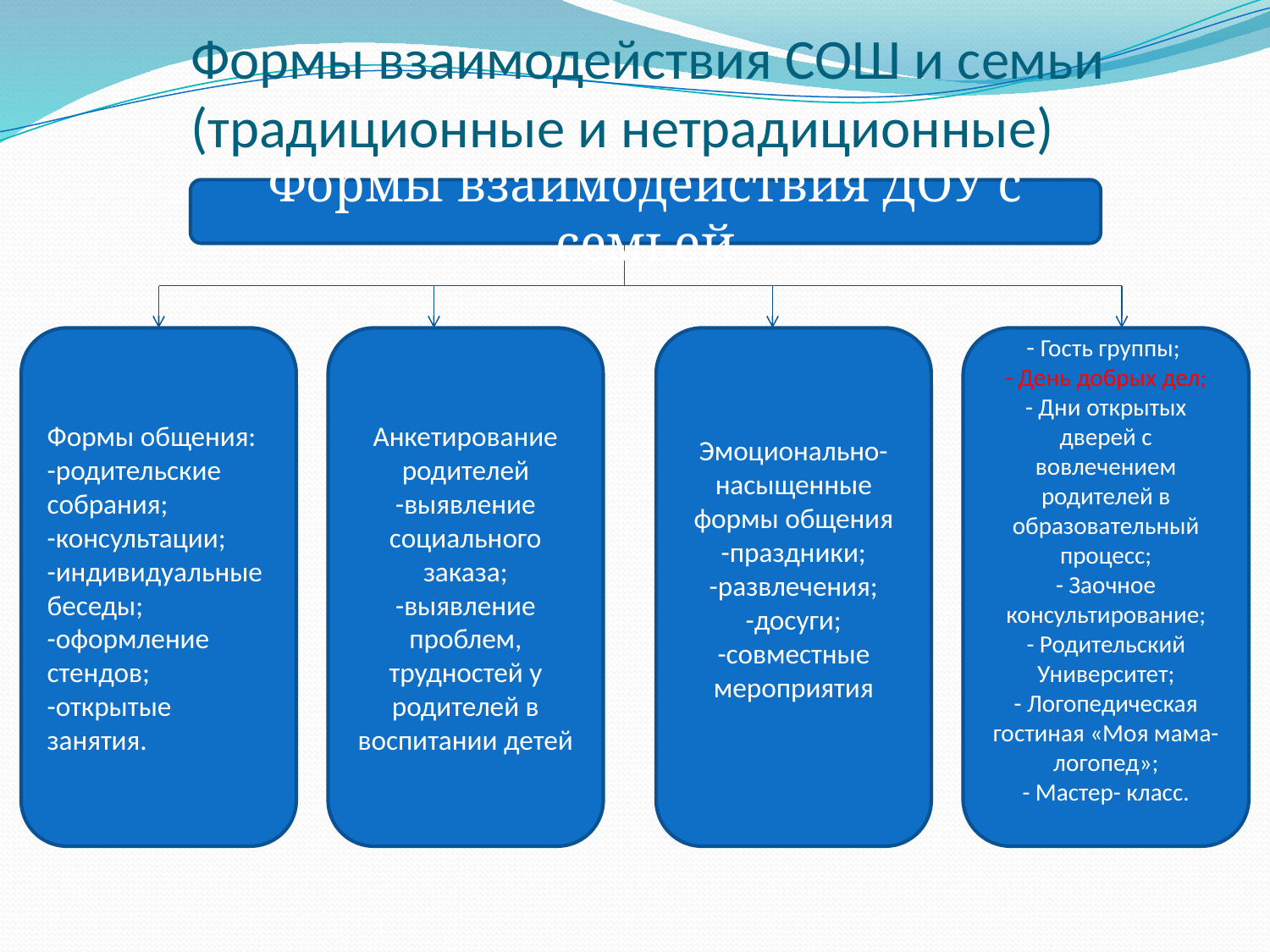

# Формы взаимодействия СОШ и семьи (традиционные и нетрадиционные)
Формы взаимодействия ДОУ с семьей
Формы общения:
-родительские собрания;
-консультации;
-индивидуальные
беседы;
-оформление стендов;
-открытые занятия.
Анкетирование родителей
-выявление социального заказа;
-выявление проблем, трудностей у родителей в воспитании детей
Эмоционально-насыщенные формы общения
-праздники;
-развлечения;
-досуги;
-совместные мероприятия

- Гость группы;
- День добрых дел;
- Дни открытых дверей с вовлечением родителей в образовательный процесс;
- Заочное консультирование;
- Родительский Университет;
- Логопедическая гостиная «Моя мама- логопед»;
- Мастер- класс.